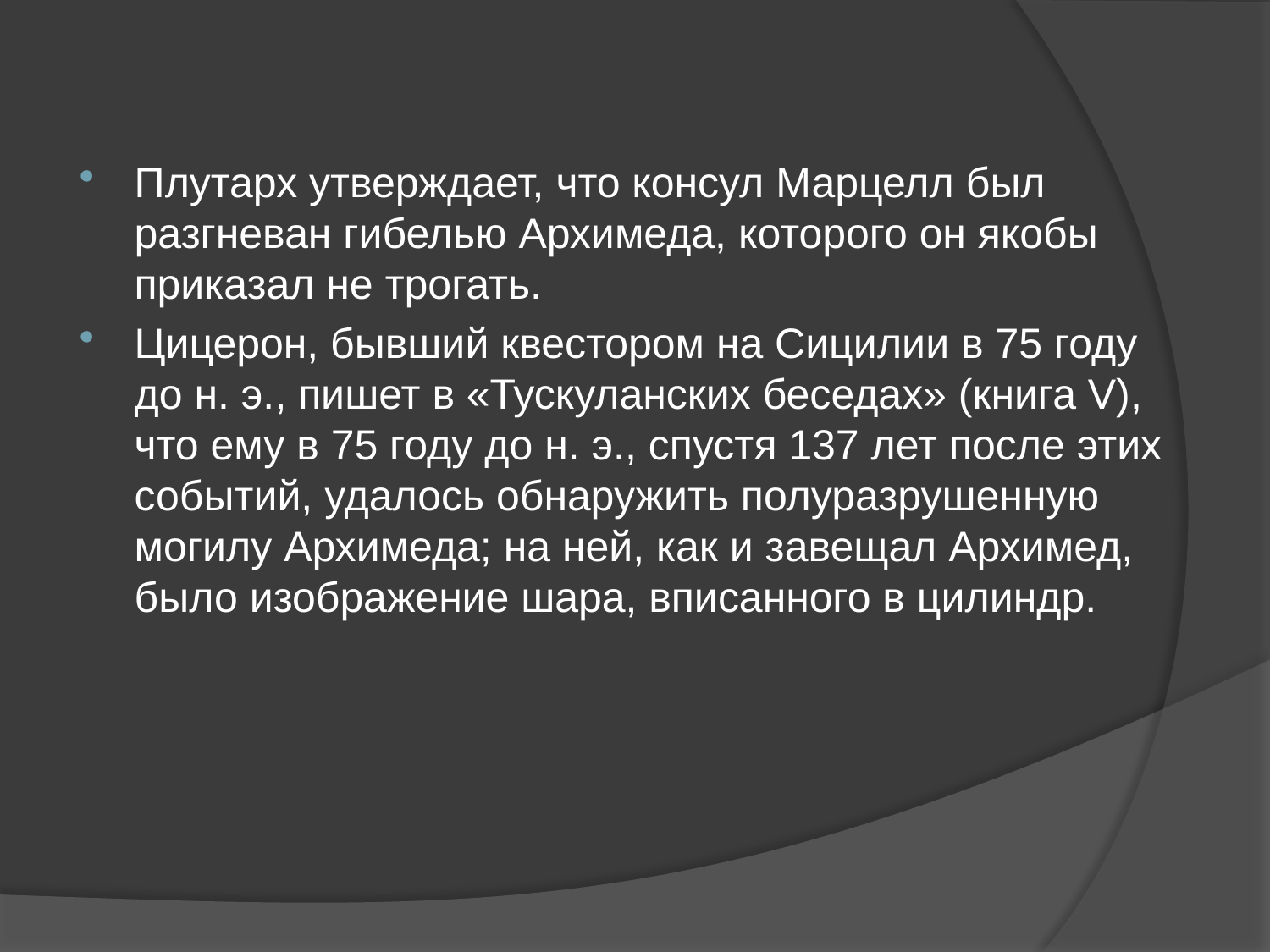

#
Плутарх утверждает, что консул Марцелл был разгневан гибелью Архимеда, которого он якобы приказал не трогать.
Цицерон, бывший квестором на Сицилии в 75 году до н. э., пишет в «Тускуланских беседах» (книга V), что ему в 75 году до н. э., спустя 137 лет после этих событий, удалось обнаружить полуразрушенную могилу Архимеда; на ней, как и завещал Архимед, было изображение шара, вписанного в цилиндр.